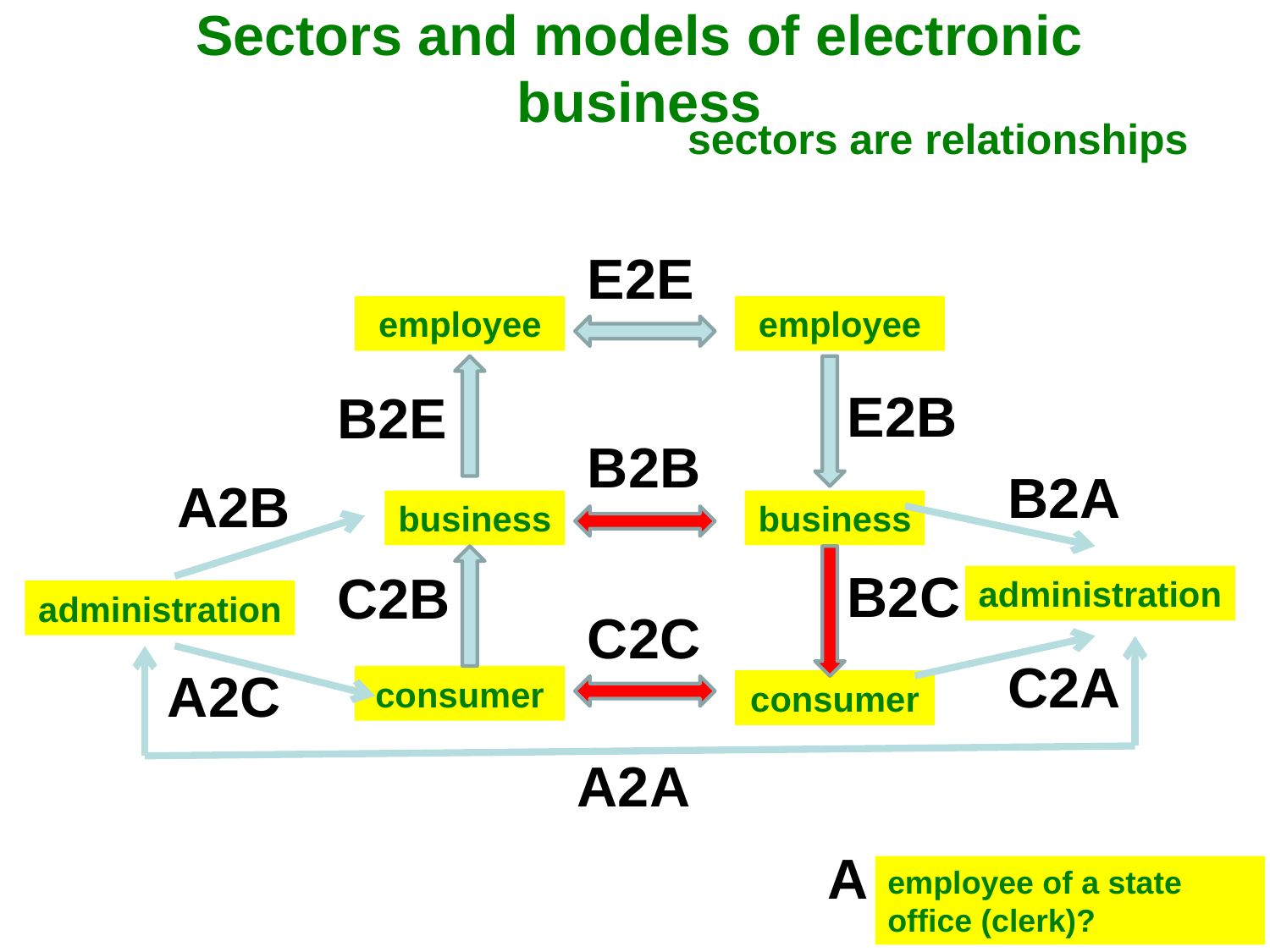

Sectors and models of electronic business
sectors are relationships
E2E
employee
employee

E2B
B2E
B2B
B2A
A2B
business
business

B2C
C2B
administration
administration
C2C
C2A
A2C
consumer
consumer

A2A
A
employee of a state office (clerk)?